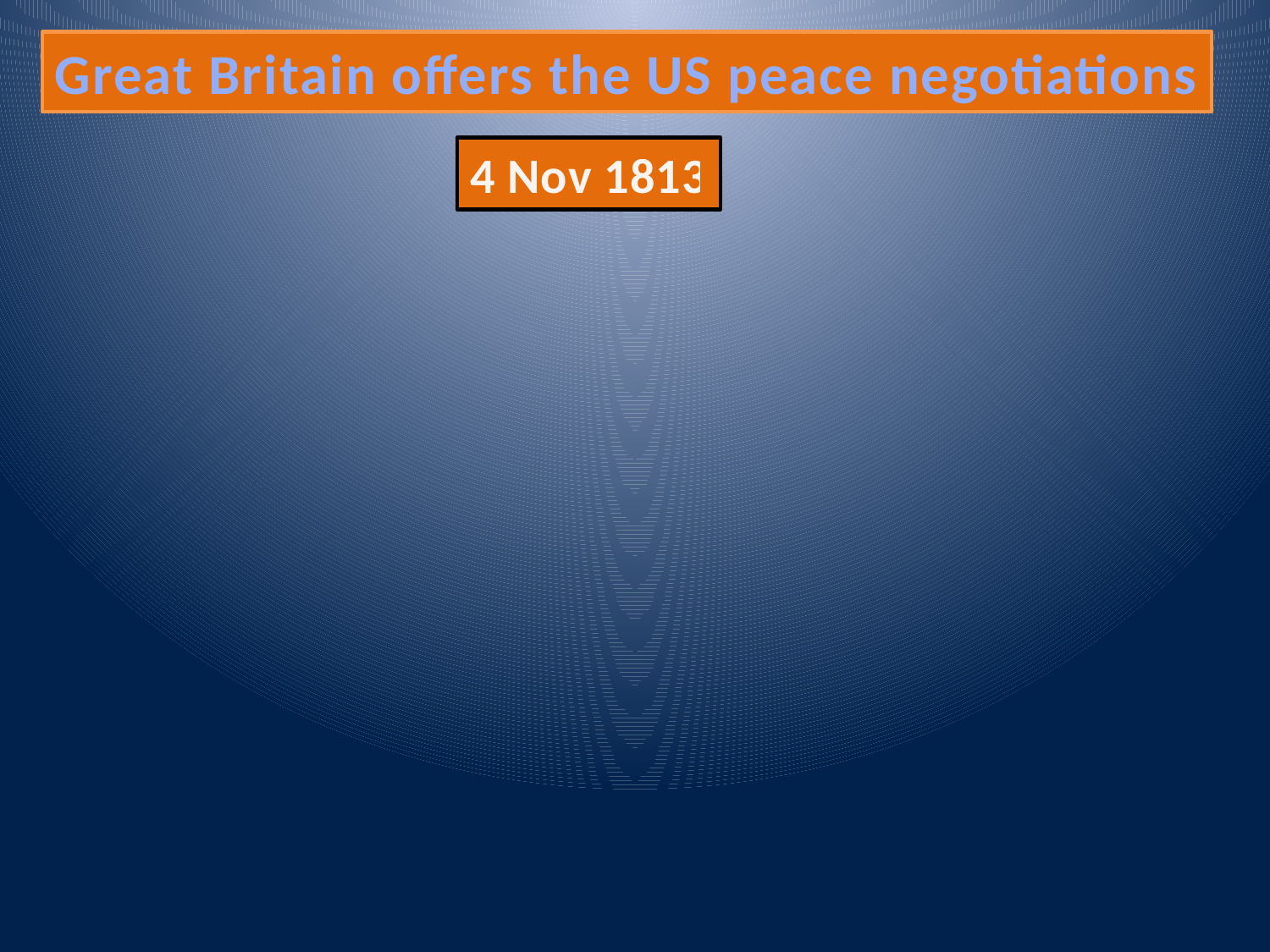

Great Britain offers the US peace negotiations
4 Nov 1813